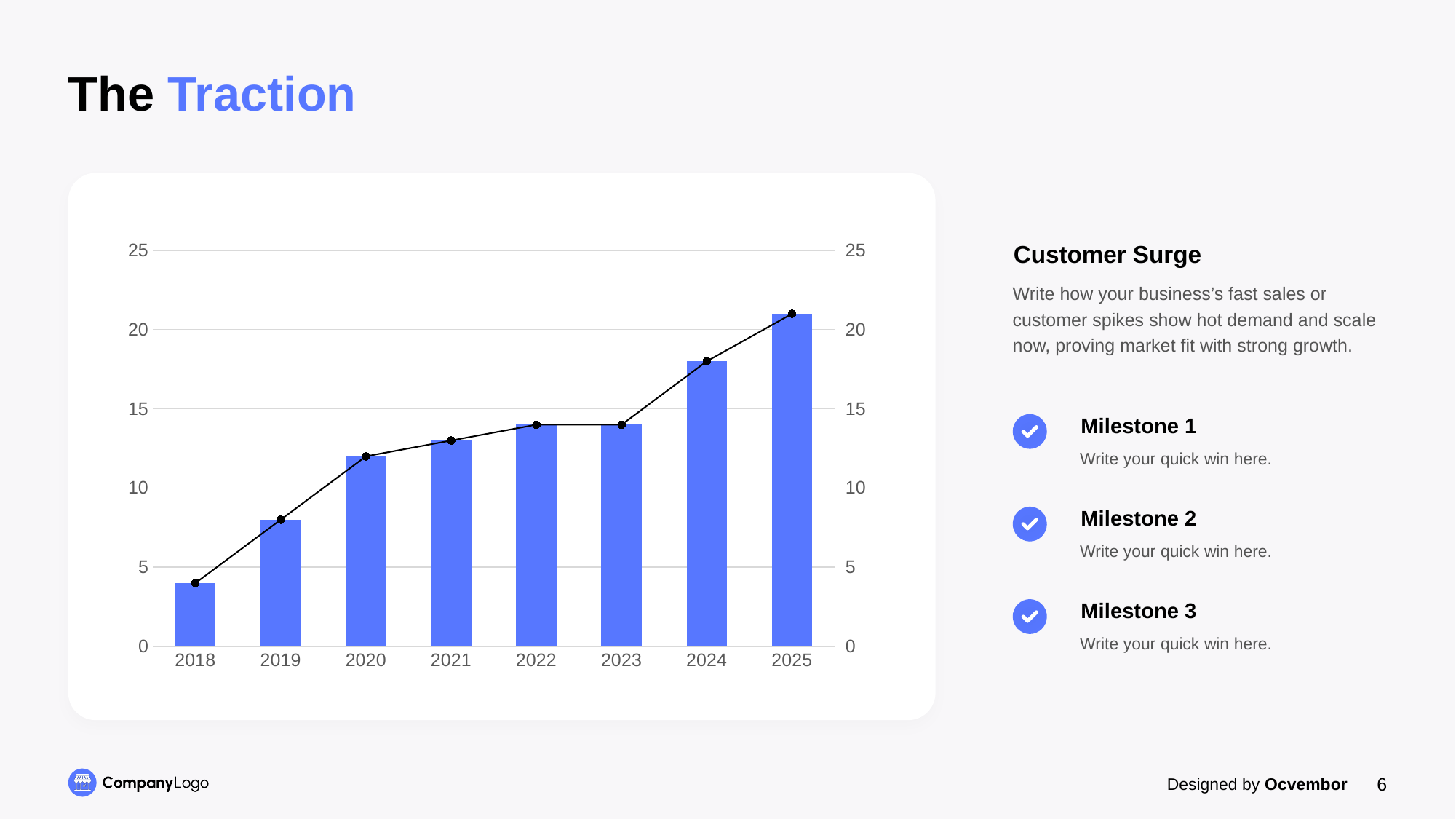

# The Traction

### Chart

| Category | Series 1 | Column1 | Series 2 |
|---|---|---|---|
| 2018 | 4.0 | None | 4.0 |
| 2019 | 8.0 | None | 8.0 |
| 2020 | 12.0 | None | 12.0 |
| 2021 | 13.0 | None | 13.0 |
| 2022 | 14.0 | None | 14.0 |
| 2023 | 14.0 | None | 14.0 |
| 2024 | 18.0 | None | 18.0 |
| 2025 | 21.0 | None | 21.0 |
Customer Surge
Write how your business’s fast sales or customer spikes show hot demand and scale now, proving market fit with strong growth.
Milestone 1

Write your quick win here.
Milestone 2

Write your quick win here.
Milestone 3

Write your quick win here.